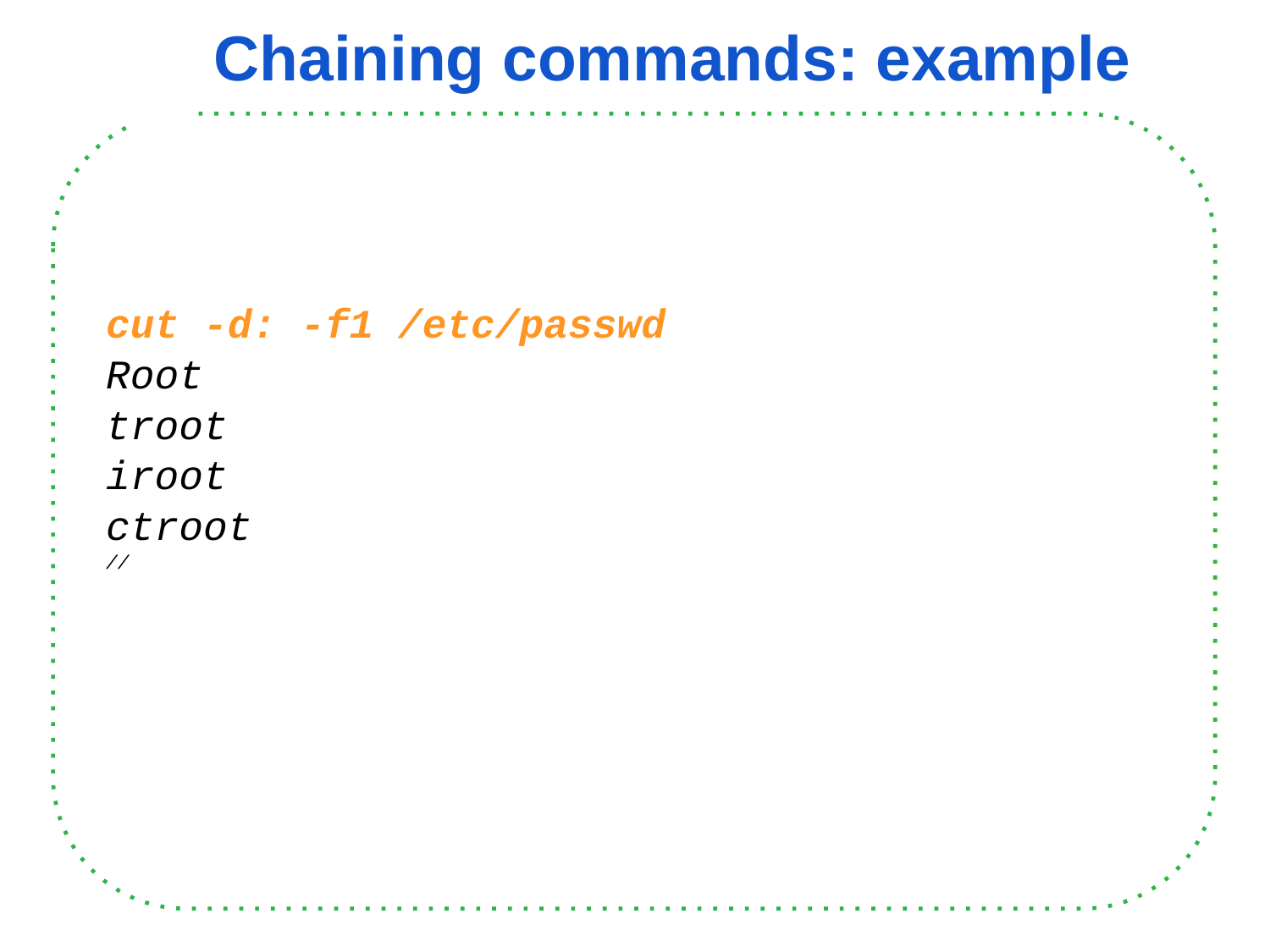

Chaining commands: example

cut -d: -f1 /etc/passwd
Root
troot
iroot
ctroot
//